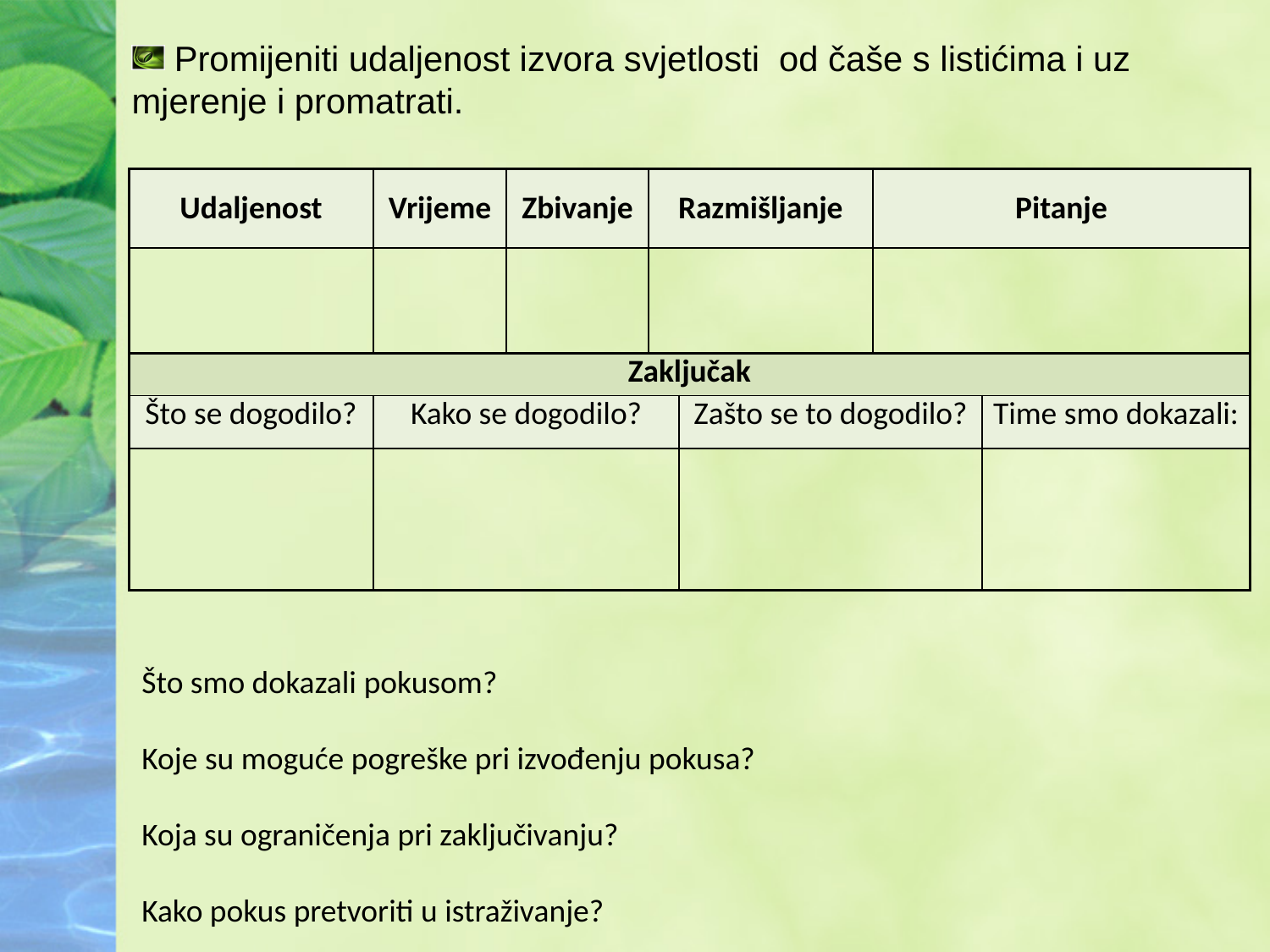

Promijeniti udaljenost izvora svjetlosti  od čaše s listićima i uz mjerenje i promatrati.
| Udaljenost | Vrijeme | Zbivanje | Razmišljanje |  | Pitanje |  |
| --- | --- | --- | --- | --- | --- | --- |
|  |  |  |  |  |  |  |
| Zaključak |  |  |  |  |  |  |
| Što se dogodilo? | Kako se dogodilo? |  |  | Zašto se to dogodilo? |  | Time smo dokazali: |
|  |  |  |  |  |  |  |
Što smo dokazali pokusom?

Koje su moguće pogreške pri izvođenju pokusa?

Koja su ograničenja pri zaključivanju?

Kako pokus pretvoriti u istraživanje?